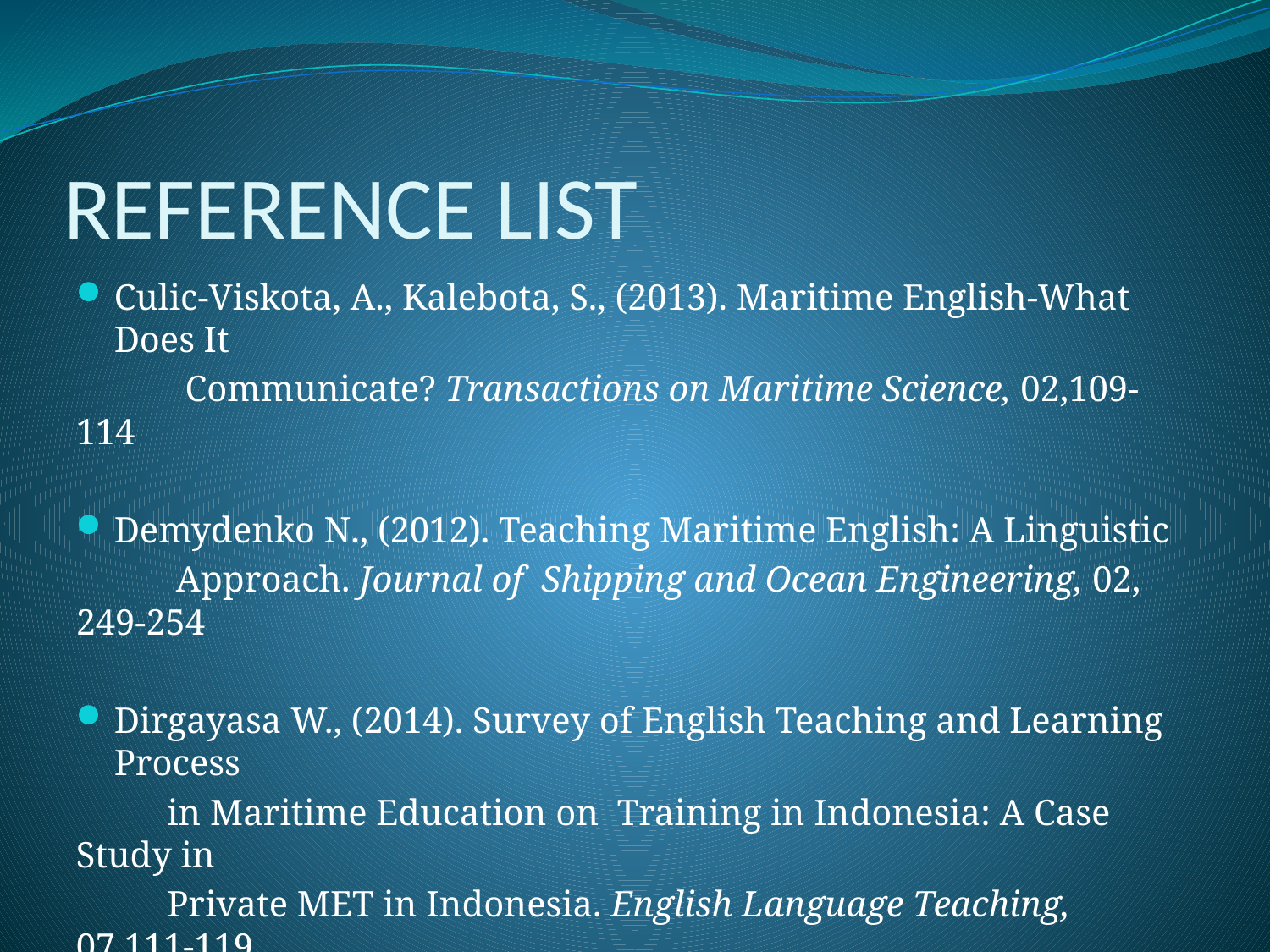

# REFERENCE LIST
Culic-Viskota, A., Kalebota, S., (2013). Maritime English-What Does It
            Communicate? Transactions on Maritime Science, 02,109-114

Demydenko N., (2012). Teaching Maritime English: A Linguistic
           Approach. Journal of  Shipping and Ocean Engineering, 02, 249-254

Dirgayasa W., (2014). Survey of English Teaching and Learning Process
          in Maritime Education on  Training in Indonesia: A Case Study in
          Private MET in Indonesia. English Language Teaching, 07,111-119